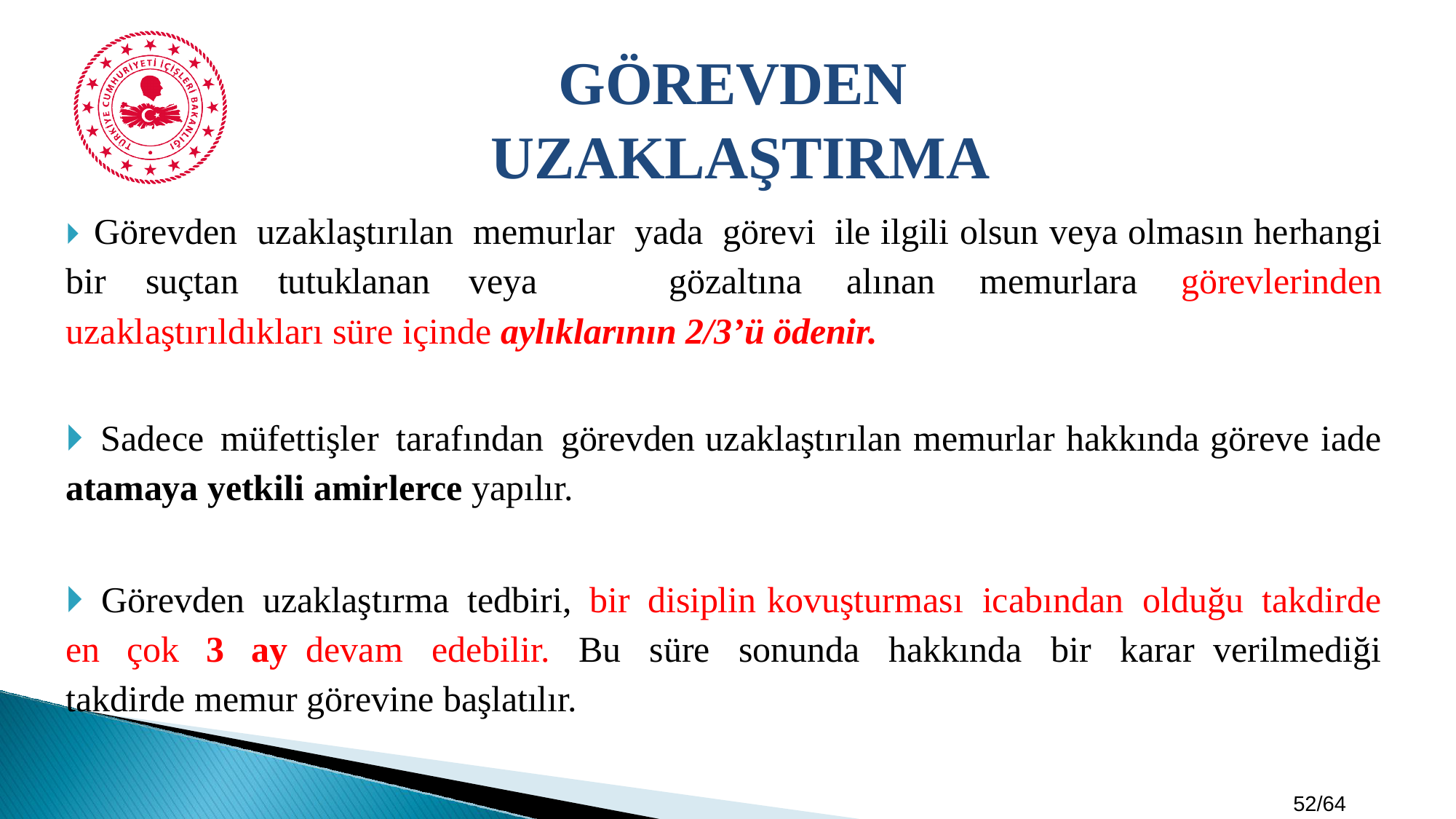

GÖREVDEN
 UZAKLAŞTIRMA
🞂​ Görevden uzaklaştırılan memurlar yada görevi ile ilgili olsun veya olmasın herhangi bir suçtan tutuklanan veya   gözaltına alınan memurlara görevlerinden uzaklaştırıldıkları süre içinde aylıklarının 2/3’ü ödenir.

🞂​ Sadece müfettişler tarafından görevden uzaklaştırılan memurlar hakkında göreve iade atamaya yetkili amirlerce yapılır.

🞂​ Görevden uzaklaştırma tedbiri, bir disiplin kovuşturması icabından olduğu takdirde en çok 3 ay devam edebilir. Bu süre sonunda hakkında bir karar verilmediği takdirde memur görevine başlatılır.